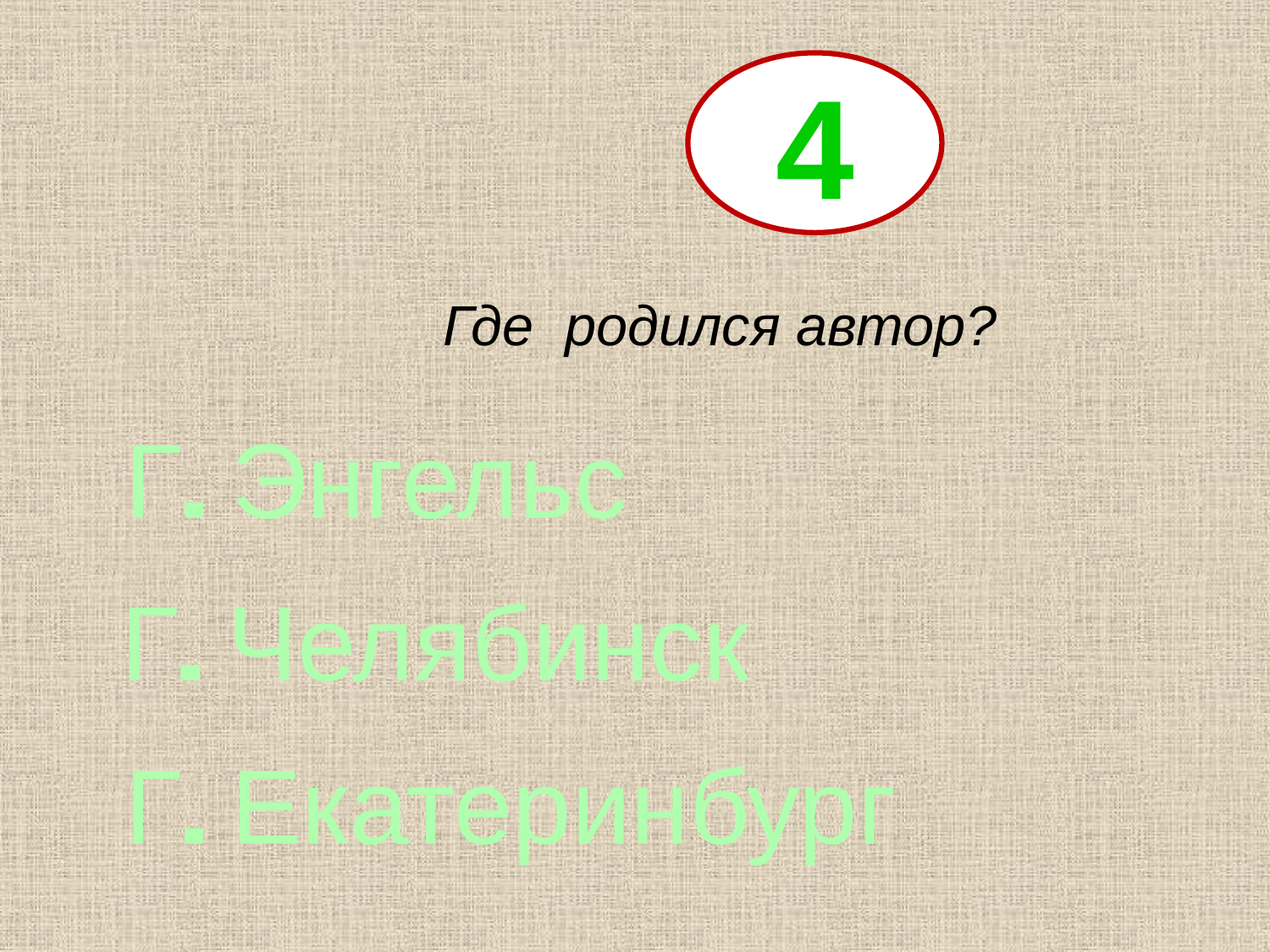

4
Где  родился автор?
Г. Энгельс
Г. Челябинск

Г. Екатеринбург